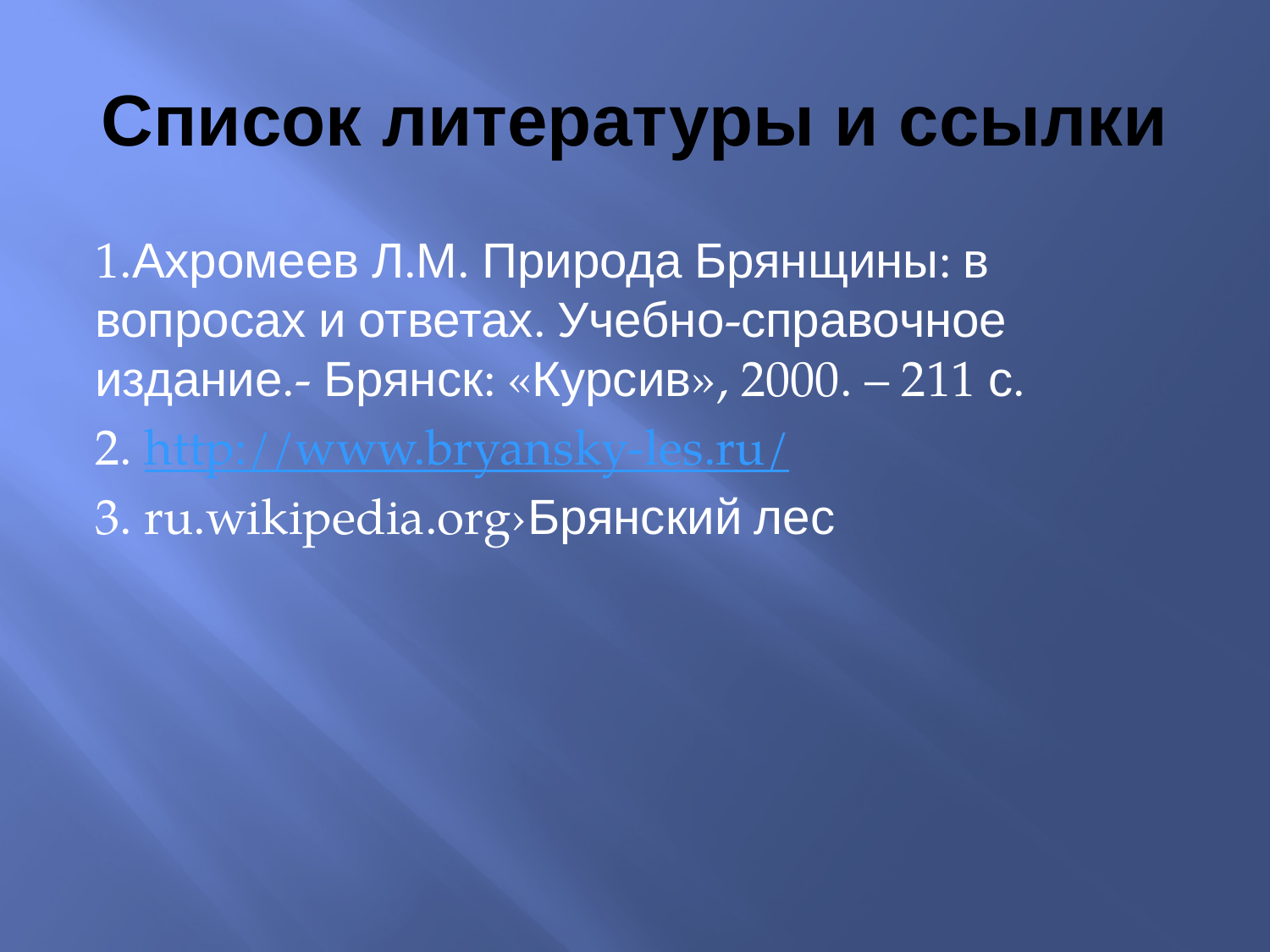

# Список литературы и ссылки
1.Ахромеев Л.М. Природа Брянщины: в вопросах и ответах. Учебно-справочное издание.- Брянск: «Курсив», 2000. – 211 с.
2. http://www.bryansky-les.ru/
3. ru.wikipedia.org›Брянский лес